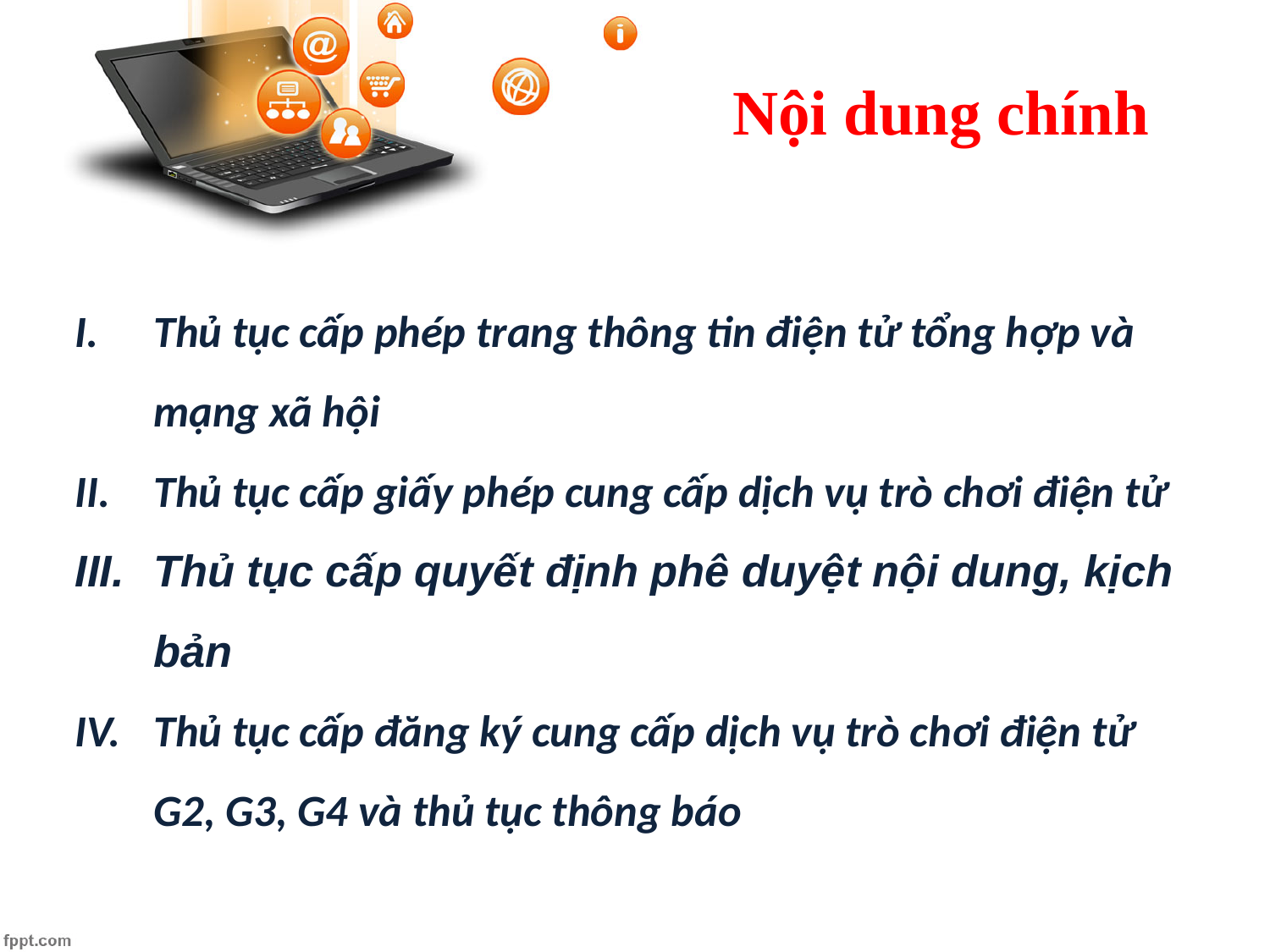

Nội dung chính
Thủ tục cấp phép trang thông tin điện tử tổng hợp và mạng xã hội
Thủ tục cấp giấy phép cung cấp dịch vụ trò chơi điện tử
Thủ tục cấp quyết định phê duyệt nội dung, kịch bản
Thủ tục cấp đăng ký cung cấp dịch vụ trò chơi điện tử G2, G3, G4 và thủ tục thông báo